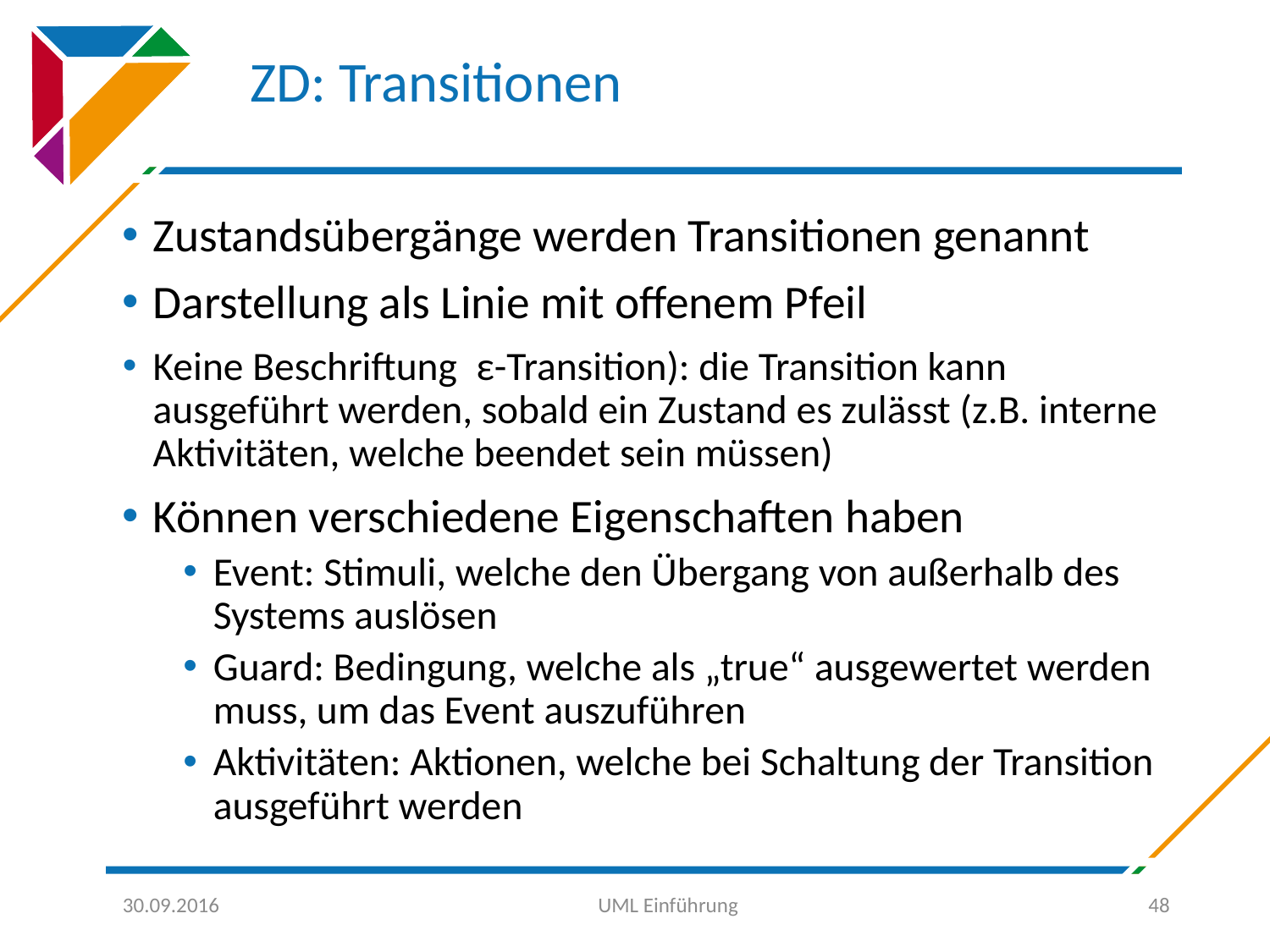

# ZD: Transitionen
Zustandsübergänge werden Transitionen genannt
Darstellung als Linie mit offenem Pfeil
Keine Beschriftung  ε-Transition): die Transition kann ausgeführt werden, sobald ein Zustand es zulässt (z.B. interne Aktivitäten, welche beendet sein müssen)
Können verschiedene Eigenschaften haben
Event: Stimuli, welche den Übergang von außerhalb des Systems auslösen
Guard: Bedingung, welche als „true“ ausgewertet werden muss, um das Event auszuführen
Aktivitäten: Aktionen, welche bei Schaltung der Transition ausgeführt werden
30.09.2016
UML Einführung
48